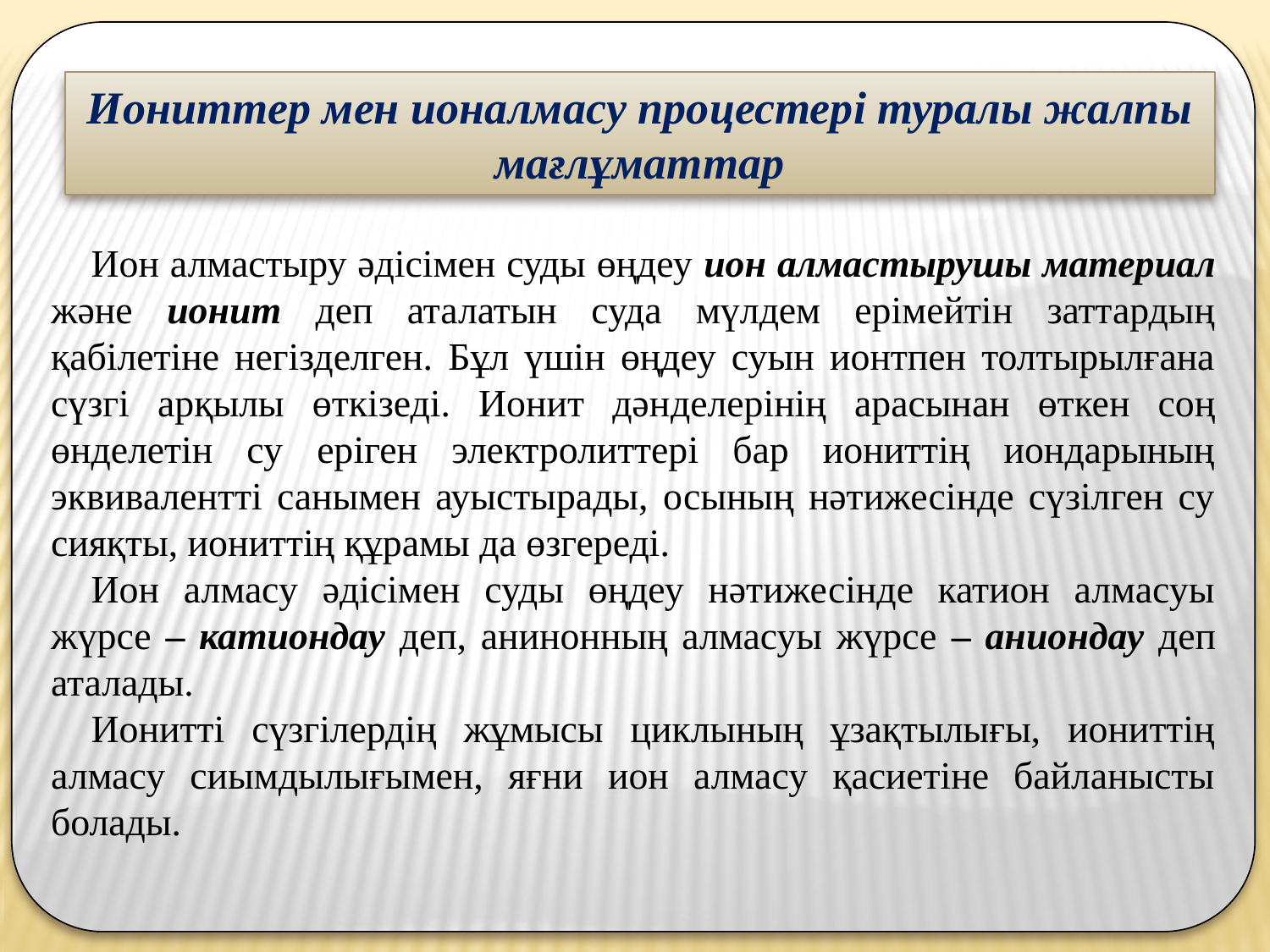

Иониттер мен ионалмасу процестері туралы жалпы мағлұматтар
Ион алмастыру әдісімен суды өңдеу ион алмастырушы материал және ионит деп аталатын суда мүлдем ерімейтін заттардың қабілетіне негізделген. Бұл үшін өңдеу суын ионтпен толтырылғана сүзгі арқылы өткізеді. Ионит дәнделерінің арасынан өткен соң өнделетін су еріген электролиттері бар иониттің иондарының эквивалентті санымен ауыстырады, осының нәтижесінде сүзілген су сияқты, иониттің құрамы да өзгереді.
Ион алмасу әдісімен суды өңдеу нәтижесінде катион алмасуы жүрсе – катиондау деп, анинонның алмасуы жүрсе – аниондау деп аталады.
Ионитті сүзгілердің жұмысы циклының ұзақтылығы, иониттің алмасу сиымдылығымен, яғни ион алмасу қасиетіне байланысты болады.